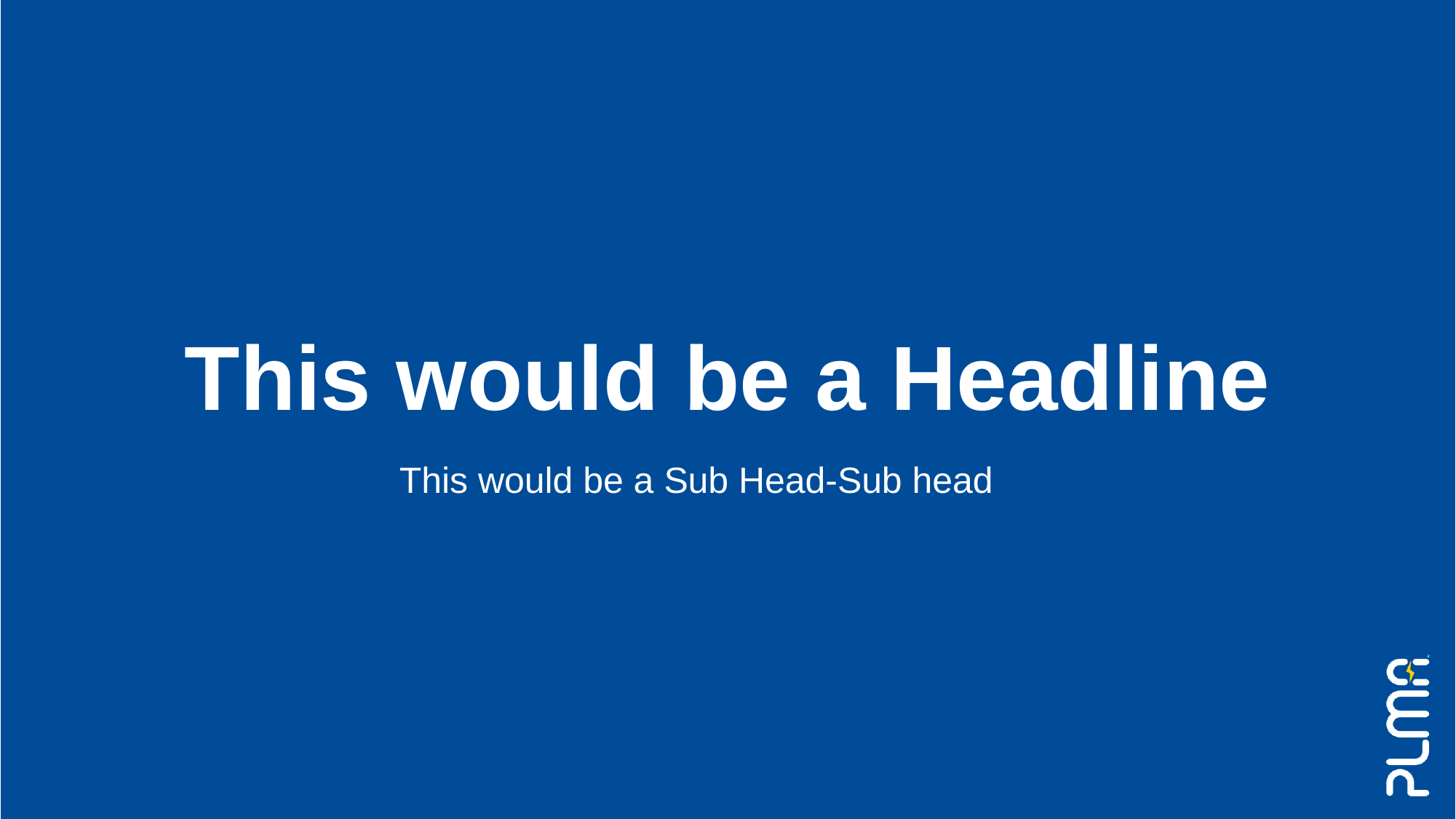

# This would be a Headline
This would be a Sub Head-Sub head